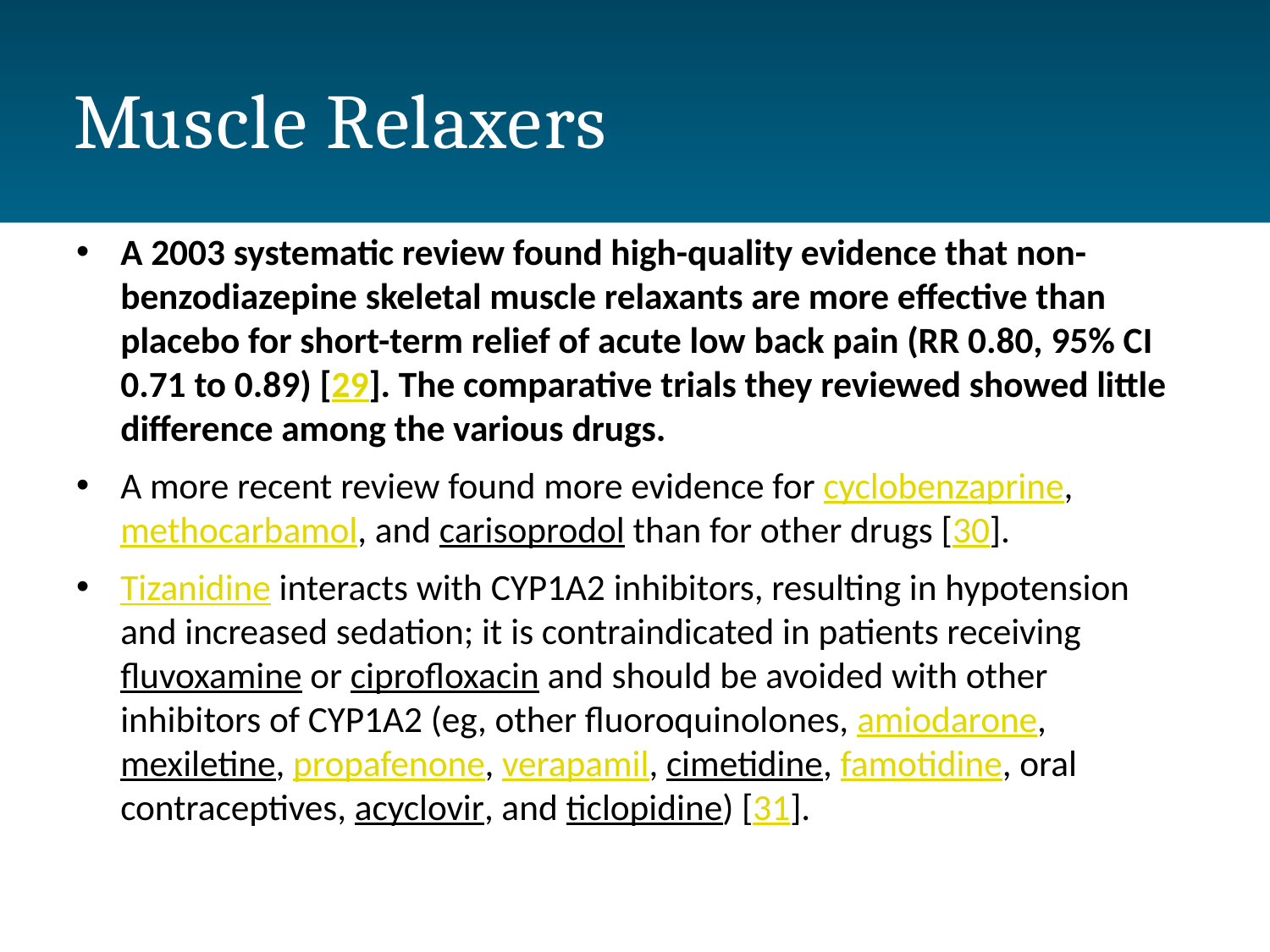

# Muscle Relaxers
A 2003 systematic review found high-quality evidence that non-benzodiazepine skeletal muscle relaxants are more effective than placebo for short-term relief of acute low back pain (RR 0.80, 95% CI 0.71 to 0.89) [29]. The comparative trials they reviewed showed little difference among the various drugs.
A more recent review found more evidence for cyclobenzaprine, methocarbamol, and carisoprodol than for other drugs [30].
Tizanidine interacts with CYP1A2 inhibitors, resulting in hypotension and increased sedation; it is contraindicated in patients receiving fluvoxamine or ciprofloxacin and should be avoided with other inhibitors of CYP1A2 (eg, other fluoroquinolones, amiodarone, mexiletine, propafenone, verapamil, cimetidine, famotidine, oral contraceptives, acyclovir, and ticlopidine) [31].